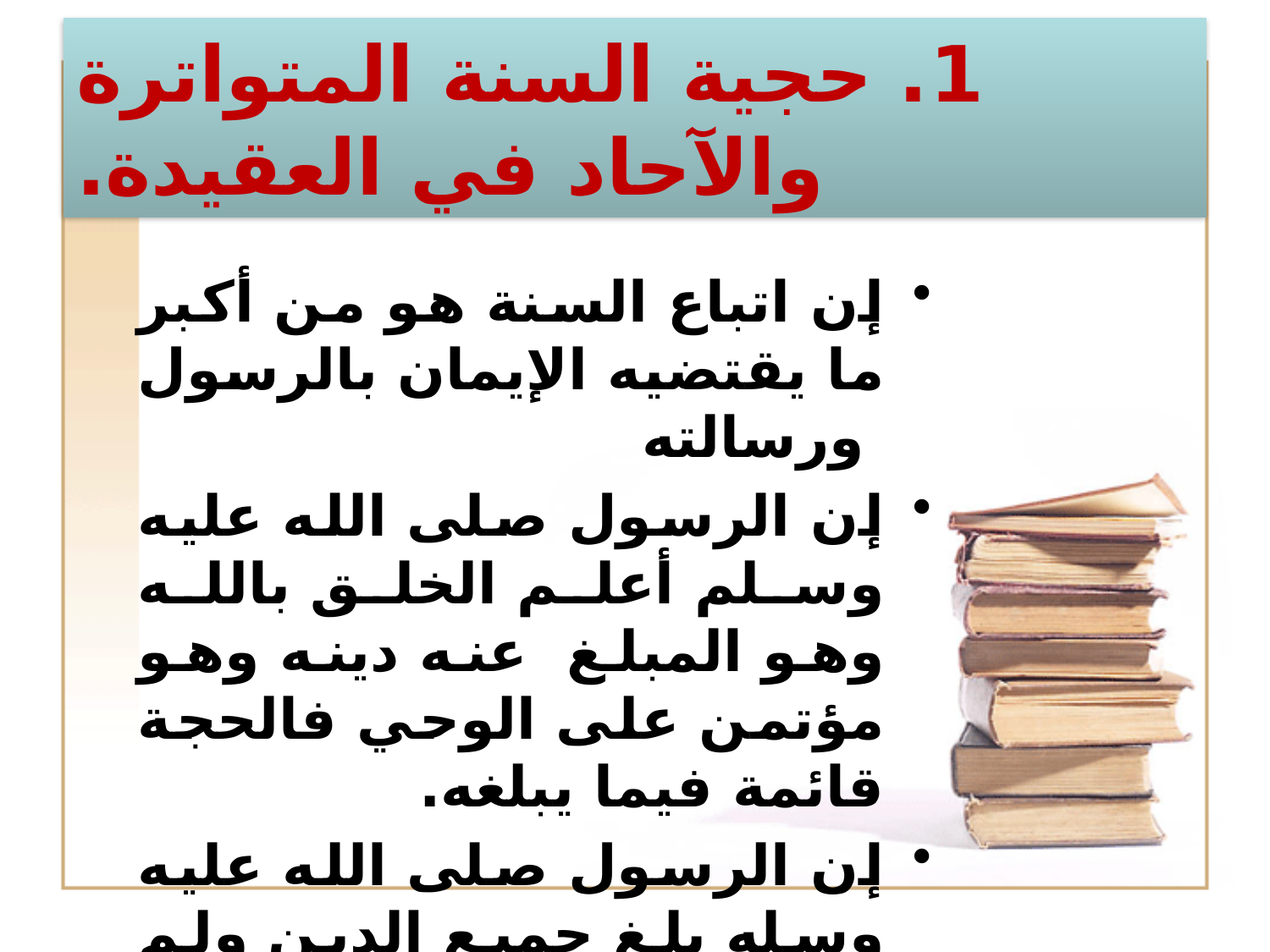

# 1. حجية السنة المتواترة والآحاد في العقيدة.
إن اتباع السنة هو من أكبر ما يقتضيه الإيمان بالرسول  ورسالته
إن الرسول صلى الله عليه وسلم أعلم الخلق بالله وهو المبلغ  عنه دينه وهو مؤتمن على الوحي فالحجة قائمة فيما يبلغه.
إن الرسول صلى الله عليه وسله بلغ جميع الدين ولم يكتم شيئا  فالتفريق بين التبليغ للعلم أو العمل لا صحة له